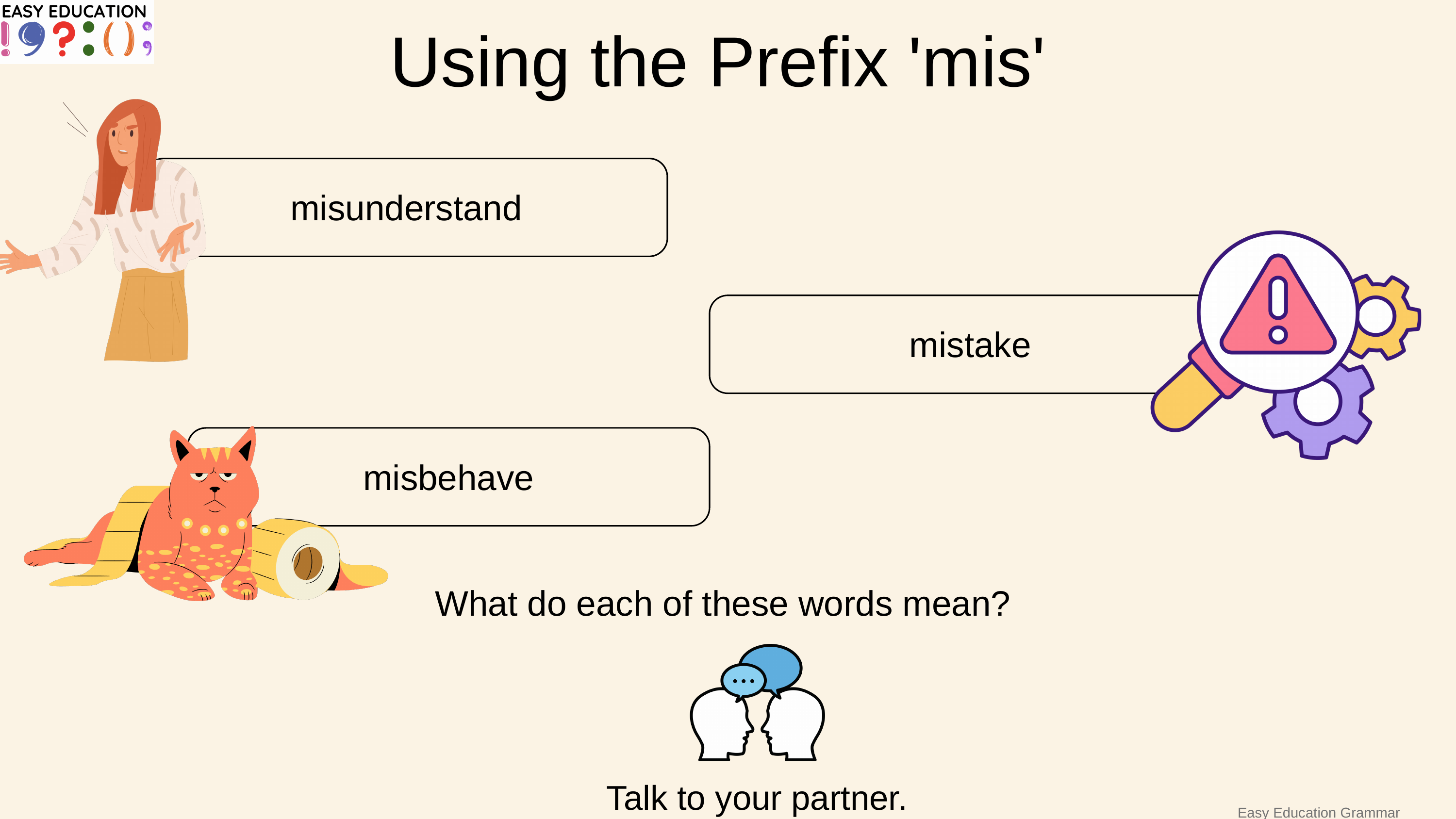

Using the Prefix 'mis'

misunderstand

mistake

misbehave
What do each of these words mean?

Talk to your partner.